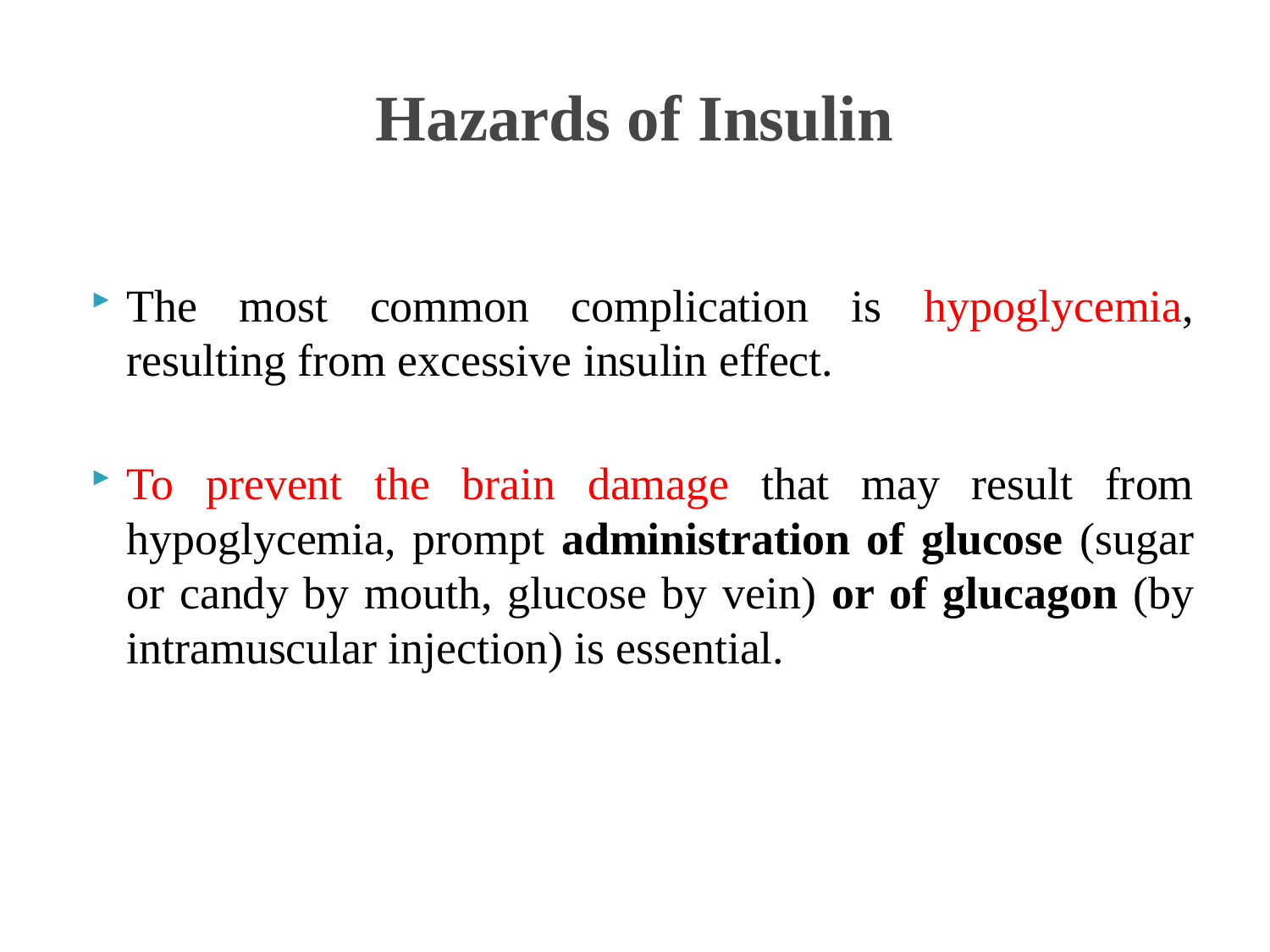

# Hazards of Insulin

The most common complication is hypoglycemia, resulting from excessive insulin effect.

To prevent the brain damage that may result from hypoglycemia, prompt administration of glucose (sugar or candy by mouth, glucose by vein) or of glucagon (by intramuscular injection) is essential.